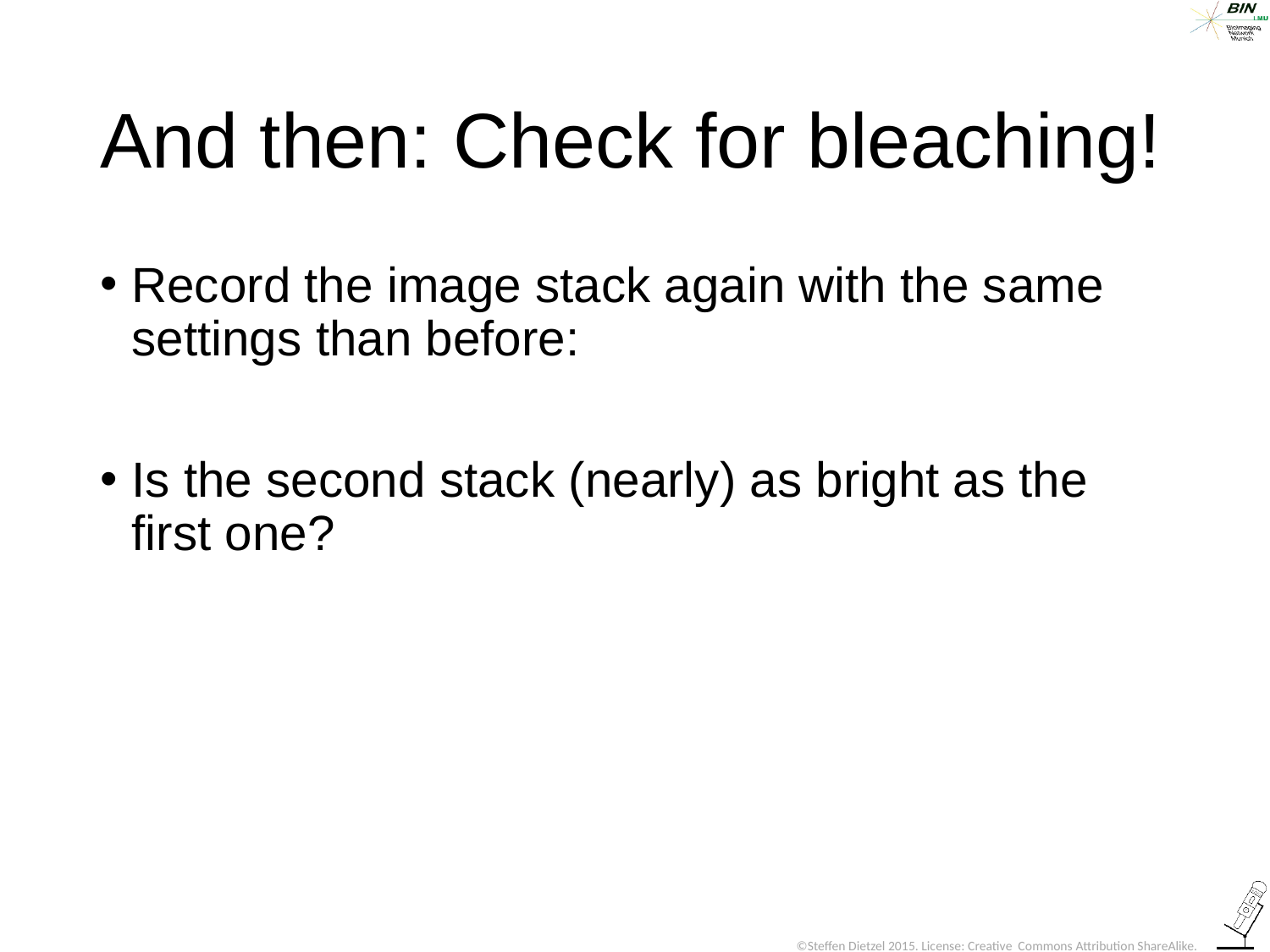

# And then: Check for bleaching!
Record the image stack again with the same settings than before:

Is the second stack (nearly) as bright as the first one?